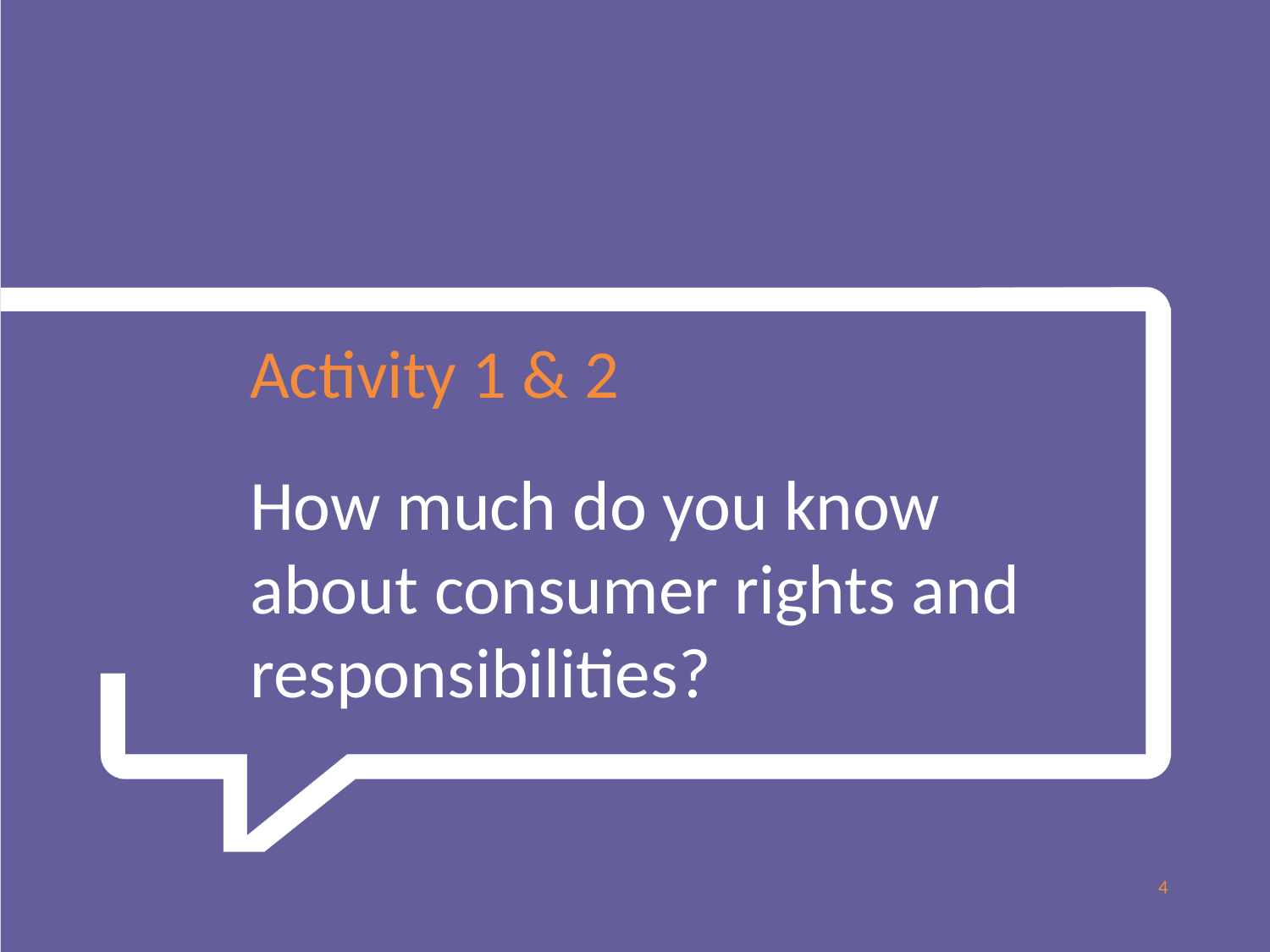

Activity 1 & 2
How much do you know about consumer rights and responsibilities?
4